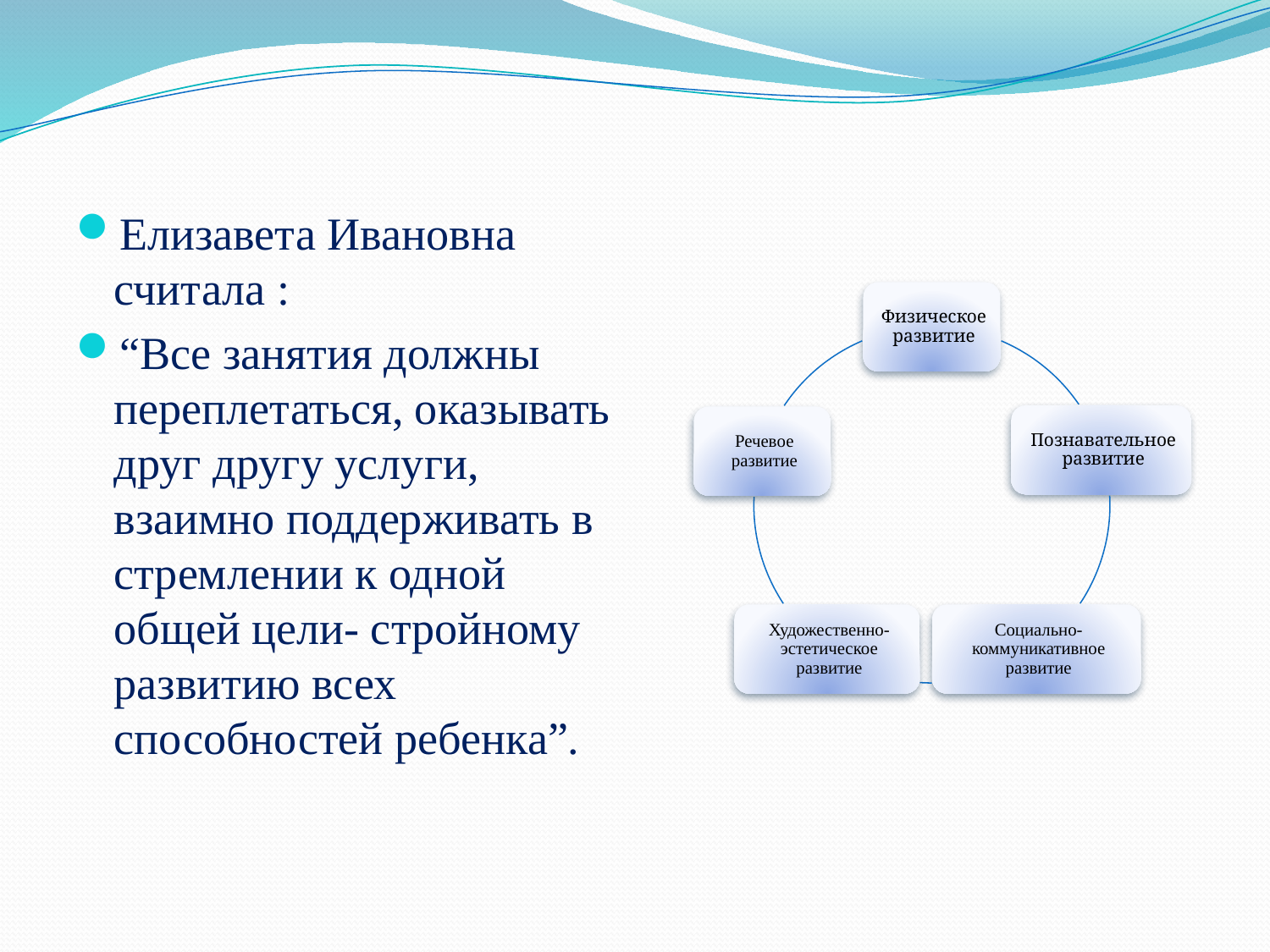

#
Елизавета Ивановна считала :
“Все занятия должны переплетаться, оказывать друг другу услуги, взаимно поддерживать в стремлении к одной общей цели- стройному развитию всех способностей ребенка”.
Физическое развитие
Познавательное развитие
Социально-коммуникативное развитие
Художественно-эстетическое развитие
Речевое развитие